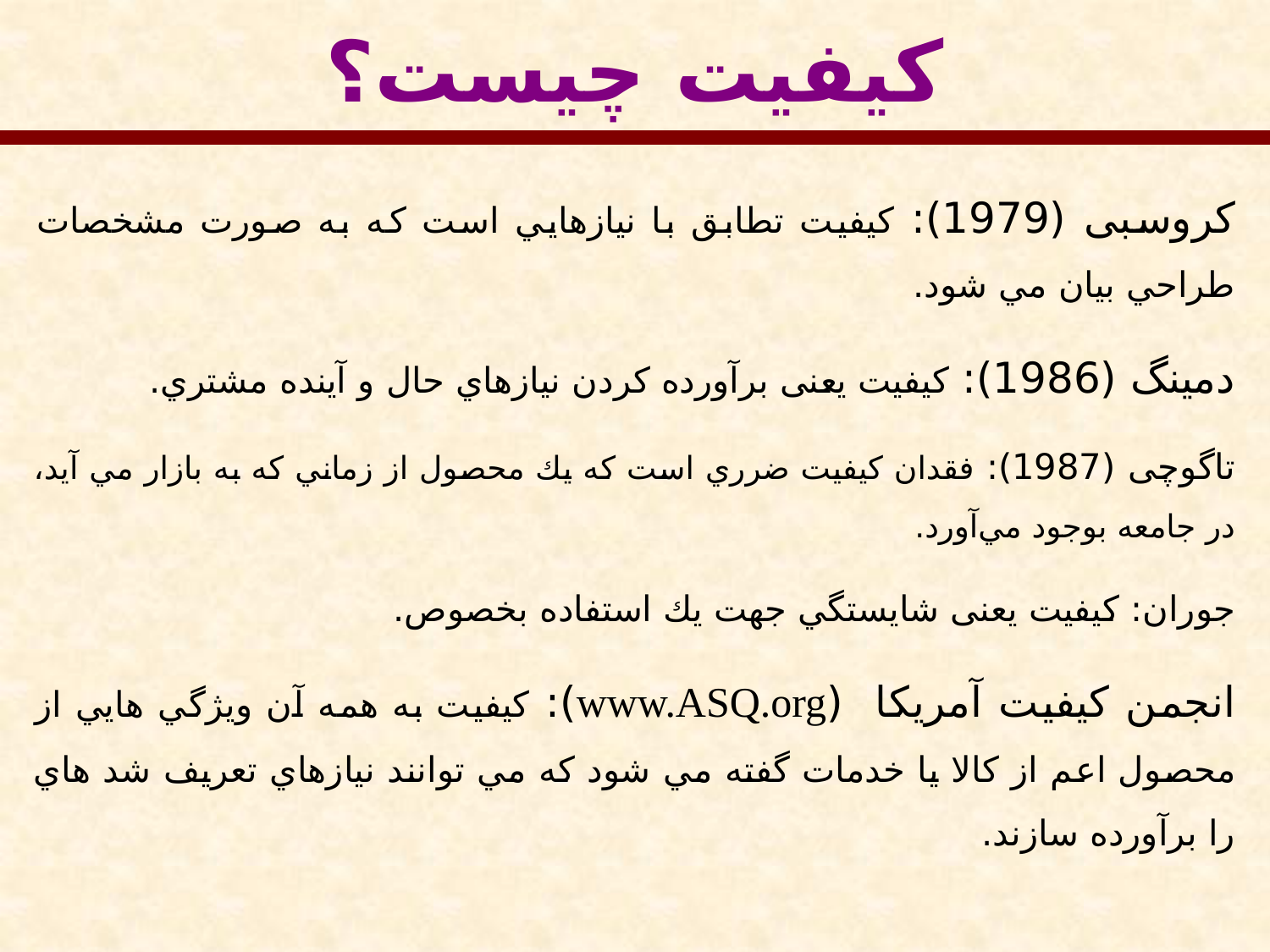

کیفیت چیست؟

کروسبی (1979): كيفيت تطابق با نيازهايي است كه به صورت مشخصات طراحي بيان مي شود.
دمینگ (1986): كيفيت یعنی برآورده کردن نيازهاي حال و آينده مشتري.
تاگوچی (1987): فقدان كيفيت ضرري است كه يك محصول از زماني كه به بازار مي آيد، در جامعه بوجود مي‌آورد.
جوران: کیفیت یعنی شايستگي جهت يك استفاده بخصوص.
انجمن كيفيت آمريكا  (www.ASQ.org): كيفيت به همه آن ويژگي هايي از محصول اعم از كالا يا خدمات گفته مي شود كه مي توانند نيازهاي تعريف شد هاي را برآورده سازند.